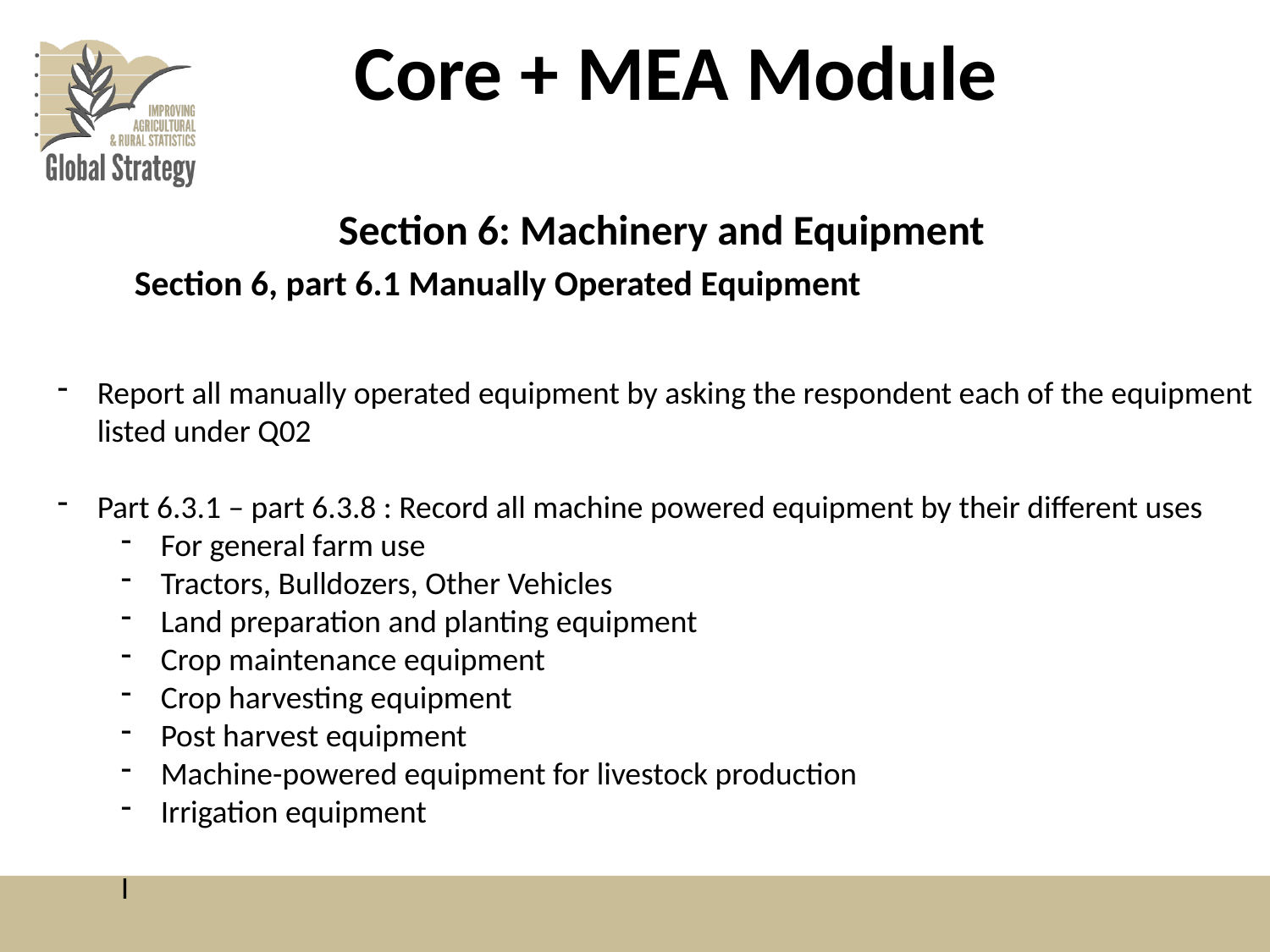

# Core + MEA Module
Section 6: Machinery and Equipment
Section 6, part 6.1 Manually Operated Equipment

Report all manually operated equipment by asking the respondent each of the equipment listed under Q02

Part 6.3.1 – part 6.3.8 : Record all machine powered equipment by their different uses
For general farm use
Tractors, Bulldozers, Other Vehicles
Land preparation and planting equipment
Crop maintenance equipment
Crop harvesting equipment
Post harvest equipment
Machine-powered equipment for livestock production
Irrigation equipment

I